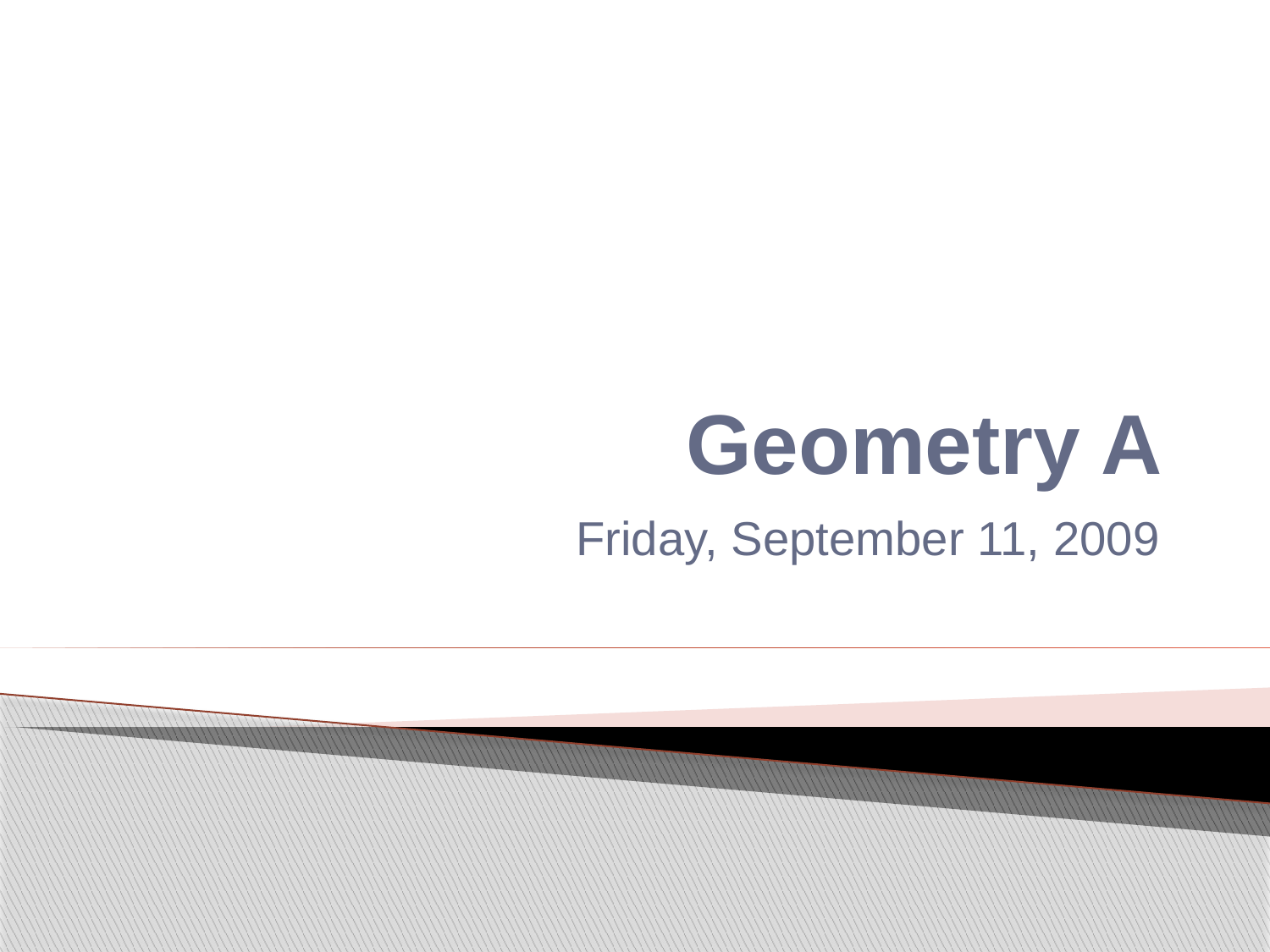

# Geometry A
Friday, September 11, 2009